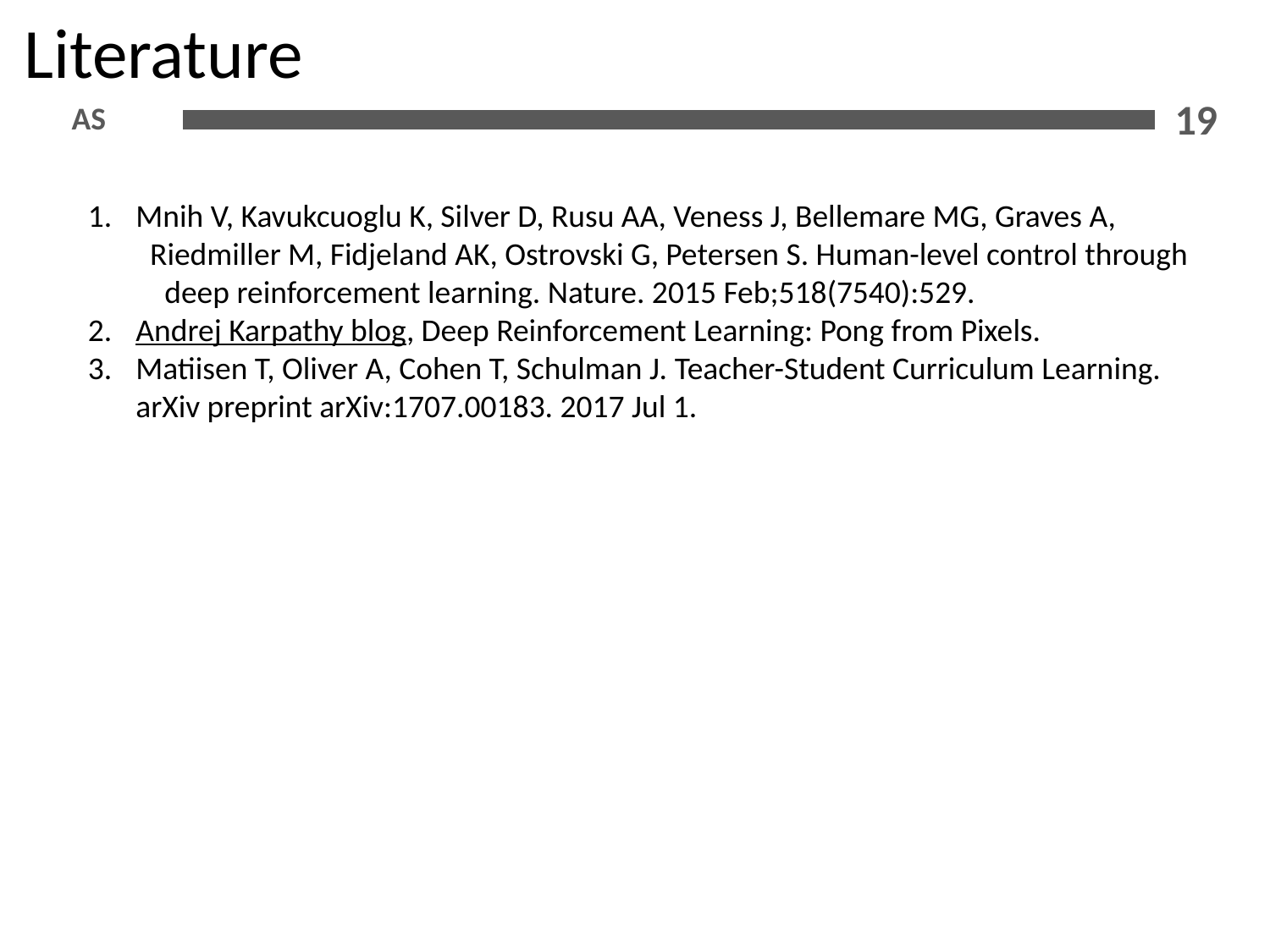

# Literature
AS
19

Mnih V, Kavukcuoglu K, Silver D, Rusu AA, Veness J, Bellemare MG, Graves A,                Riedmiller M, Fidjeland AK, Ostrovski G, Petersen S. Human-level control through        deep reinforcement learning. Nature. 2015 Feb;518(7540):529.
Andrej Karpathy blog, Deep Reinforcement Learning: Pong from Pixels.
Matiisen T, Oliver A, Cohen T, Schulman J. Teacher-Student Curriculum Learning. arXiv preprint arXiv:1707.00183. 2017 Jul 1.